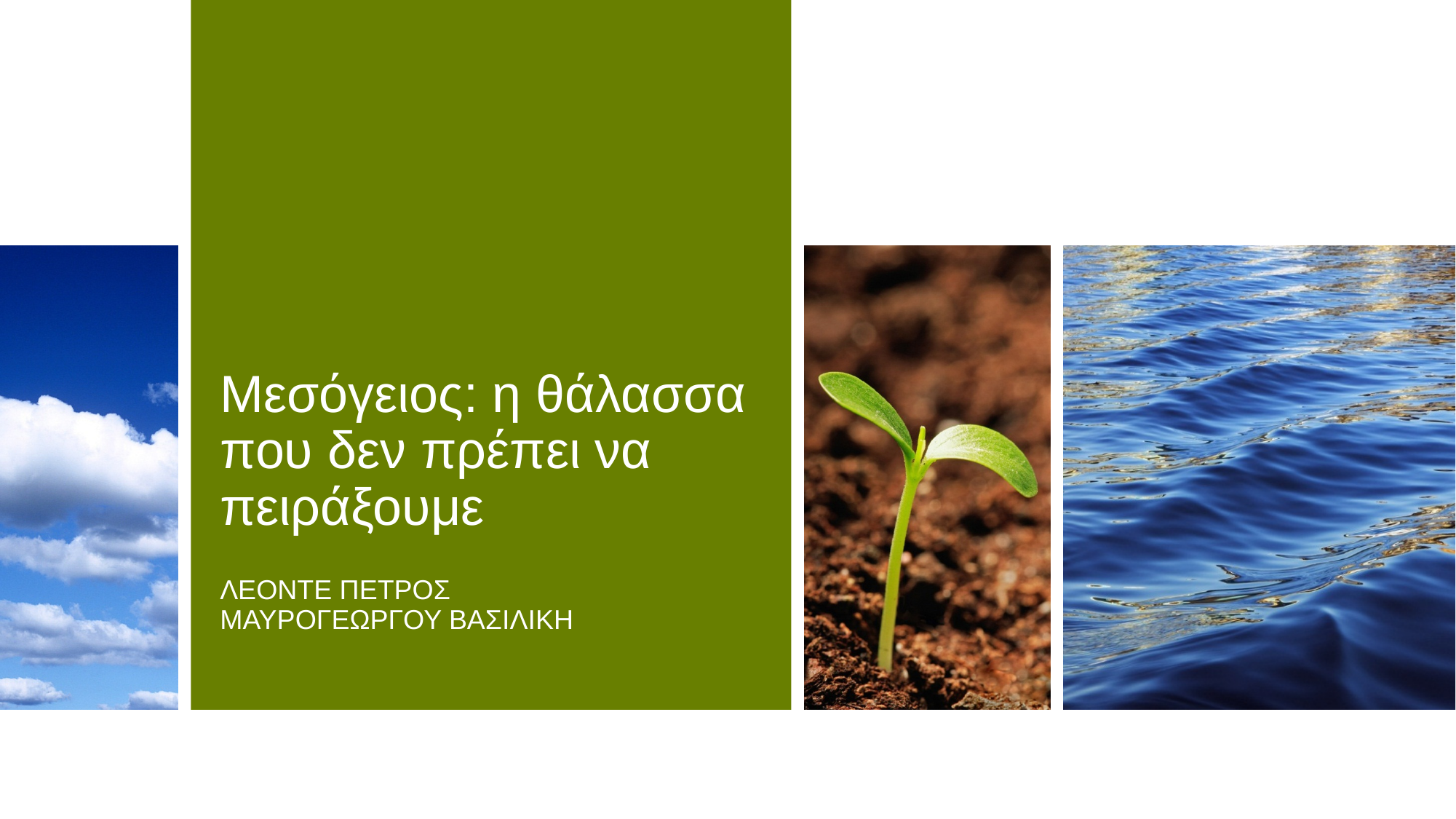

# Μεσόγειος: η θάλασσα που δεν πρέπει να πειράξουμε
ΛΕΟΝΤΕ ΠΕΤΡΟΣ
ΜΑΥΡΟΓΕΩΡΓΟΥ ΒΑΣΙΛΙΚΗ